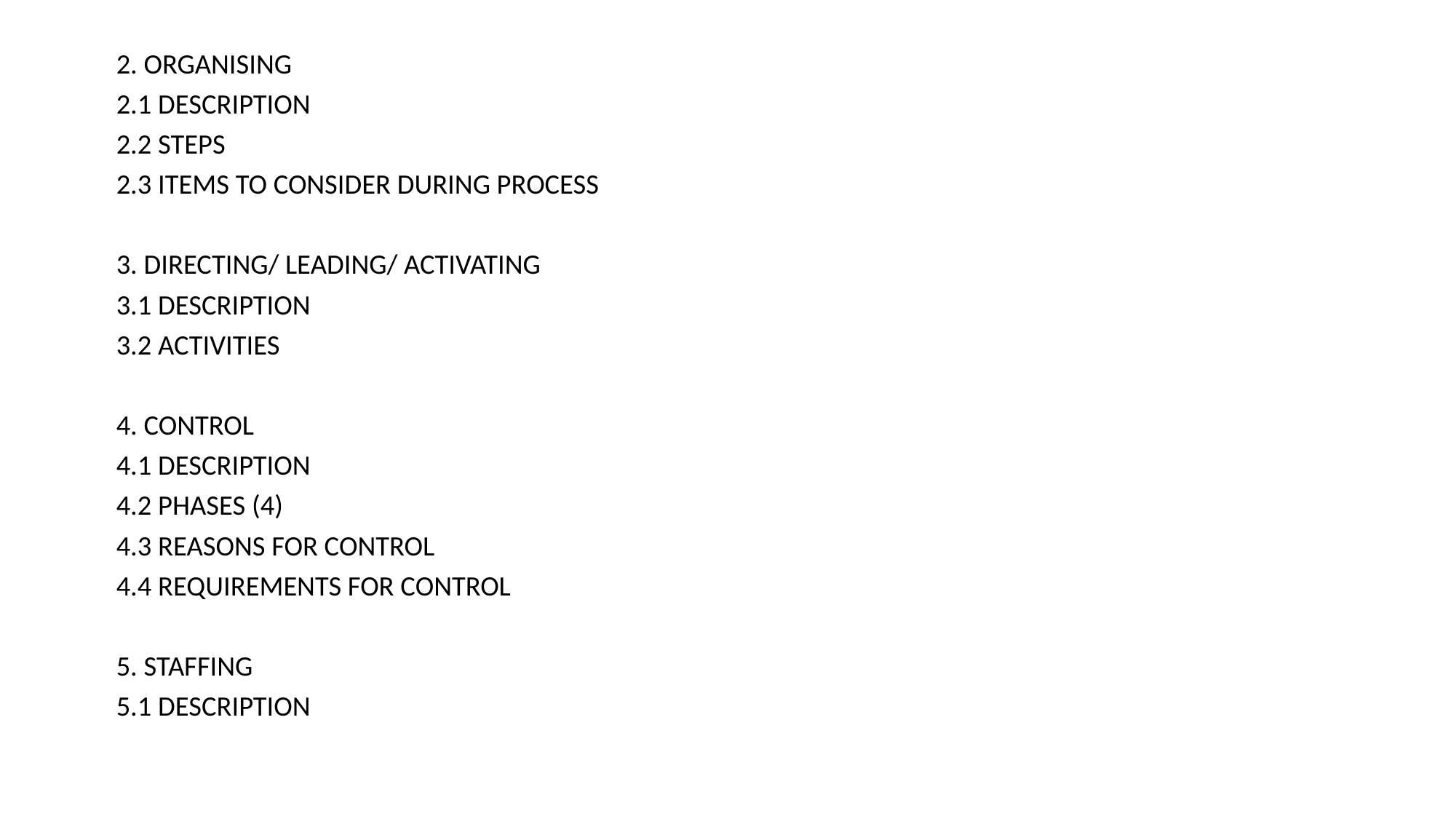

2. ORGANISING
2.1 DESCRIPTION
2.2 STEPS
2.3 ITEMS TO CONSIDER DURING PROCESS

3. DIRECTING/ LEADING/ ACTIVATING
3.1 DESCRIPTION
3.2 ACTIVITIES

4. CONTROL
4.1 DESCRIPTION
4.2 PHASES (4)
4.3 REASONS FOR CONTROL
4.4 REQUIREMENTS FOR CONTROL

5. STAFFING
5.1 DESCRIPTION